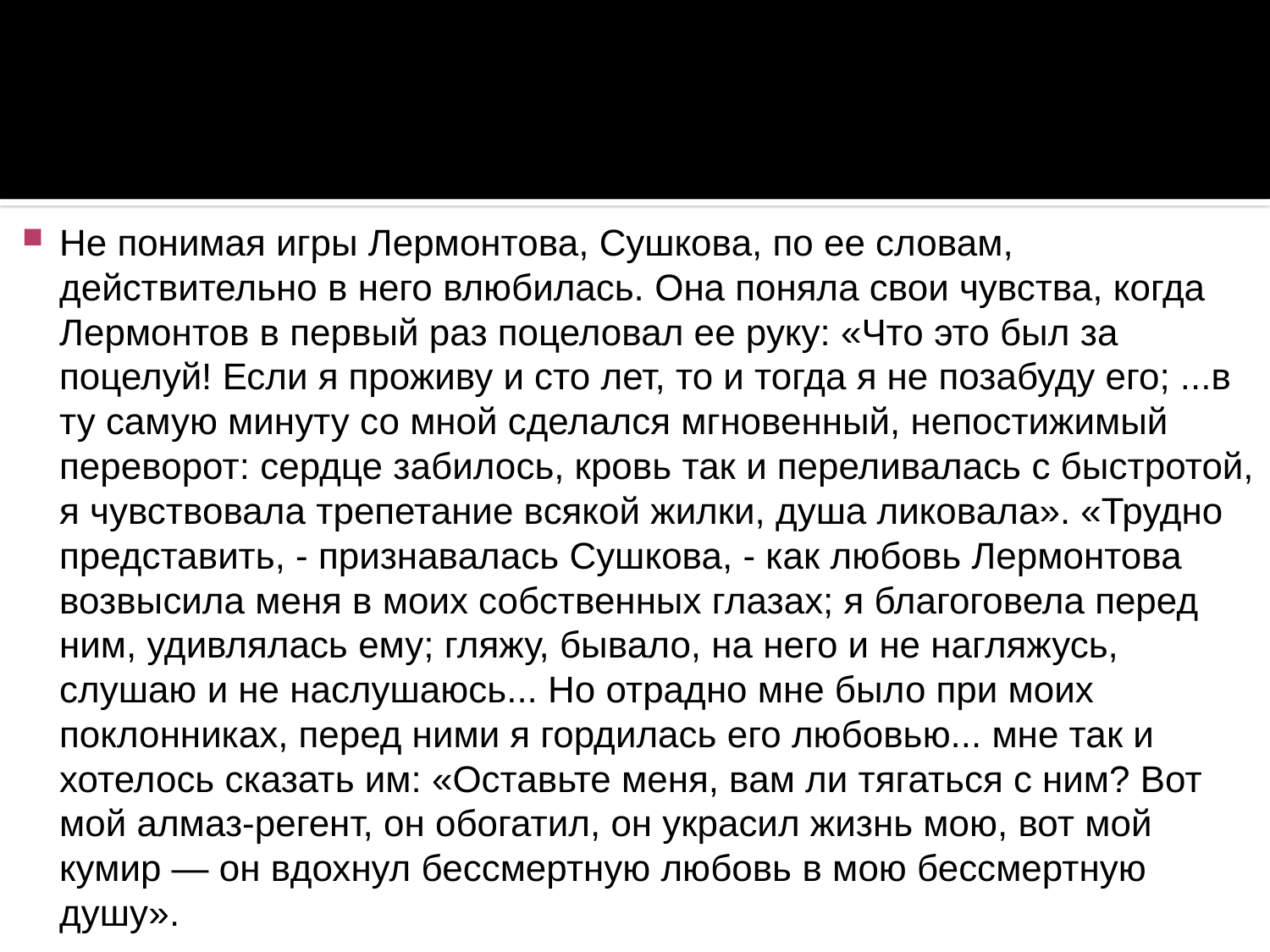

#
Не понимая игры Лермонтова, Сушкова, по ее словам, действительно в него влюбилась. Она поняла свои чувства, когда Лермонтов в первый раз поцеловал ее руку: «Что это был за поцелуй! Если я проживу и сто лет, то и тогда я не позабуду его; ...в ту самую минуту со мной сделался мгновенный, непостижимый переворот: сердце забилось, кровь так и переливалась с быстротой, я чувствовала трепетание всякой жилки, душа ликовала». «Трудно представить, - признавалась Сушкова, - как любовь Лермонтова возвысила меня в моих собственных глазах; я благоговела перед ним, удивлялась ему; гляжу, бывало, на него и не нагляжусь, слушаю и не наслушаюсь... Но отрадно мне было при моих поклонниках, перед ними я гордилась его любовью... мне так и хотелось сказать им: «Оставьте меня, вам ли тягаться с ним? Вот мой алмаз-регент, он обогатил, он украсил жизнь мою, вот мой кумир — он вдохнул бессмертную любовь в мою бессмертную душу».